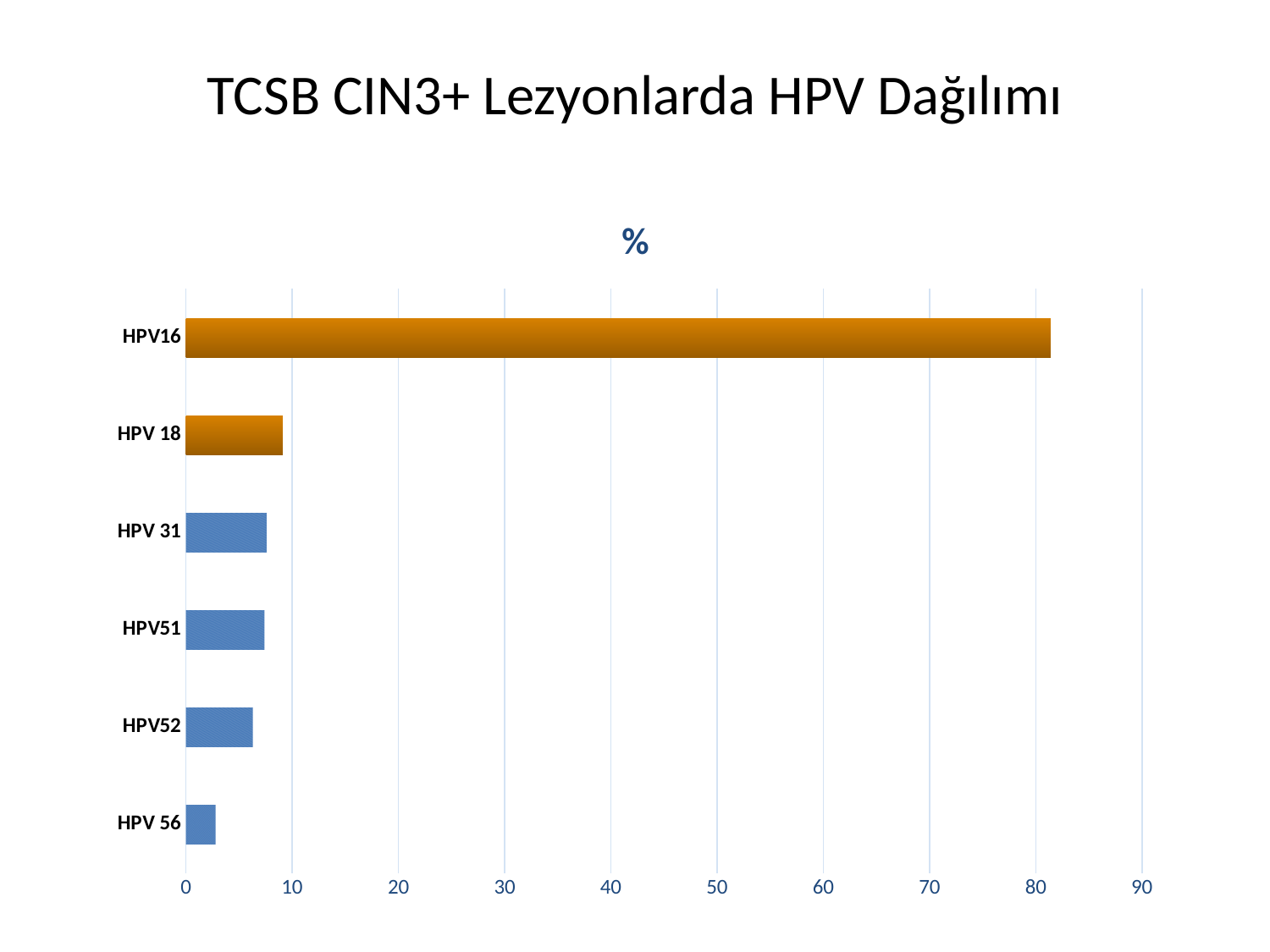

# TCSB CIN3+ Lezyonlarda HPV Dağılımı

### Chart:

| Category | % |
|---|---|
| HPV 56 | 2.8 |
| HPV52 | 6.3 |
| HPV51 | 7.4 |
| HPV 31 | 7.6 |
| HPV 18 | 9.1 |
| HPV16 | 81.4 |